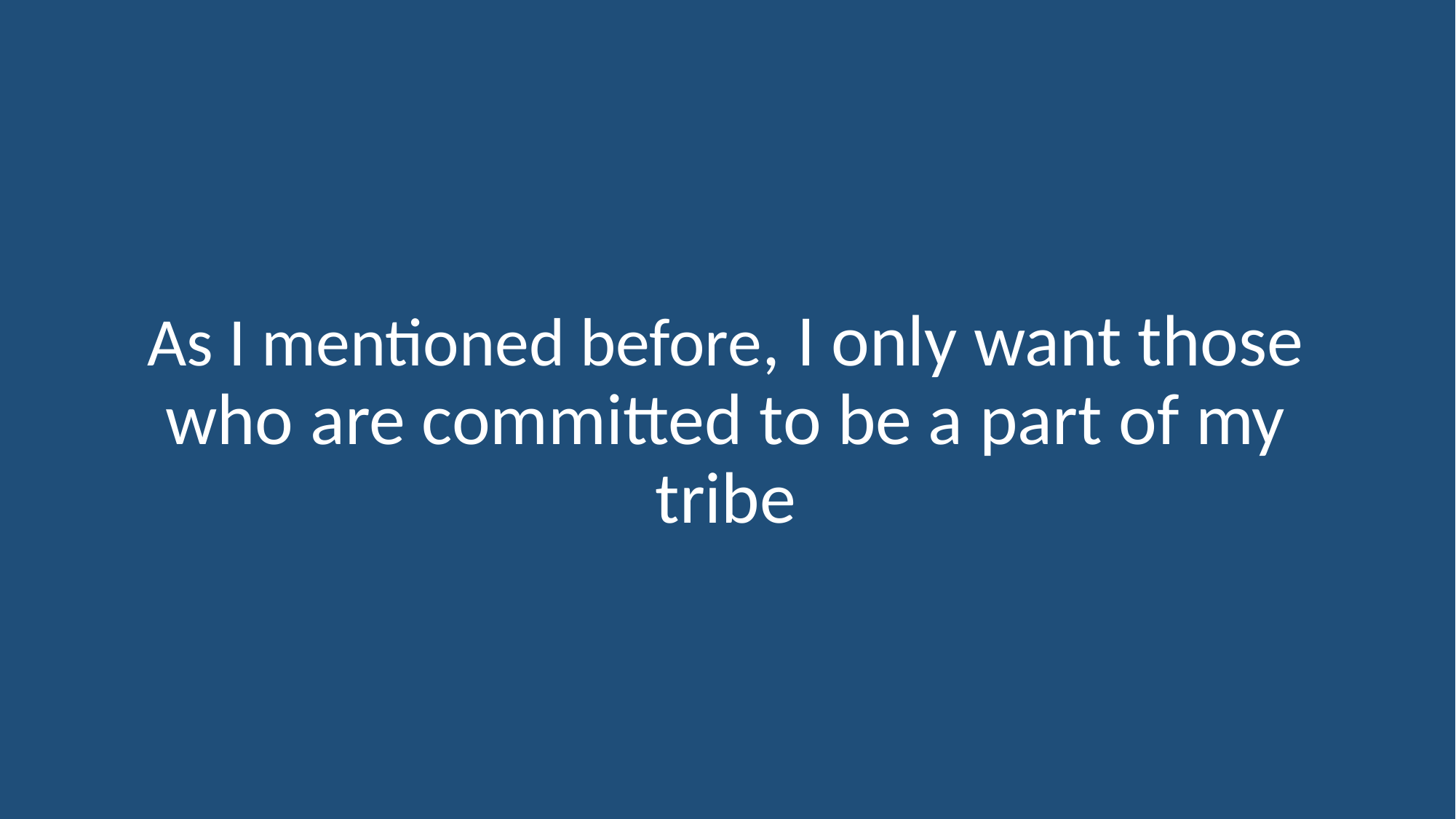

As I mentioned before, I only want those who are committed to be a part of my tribe